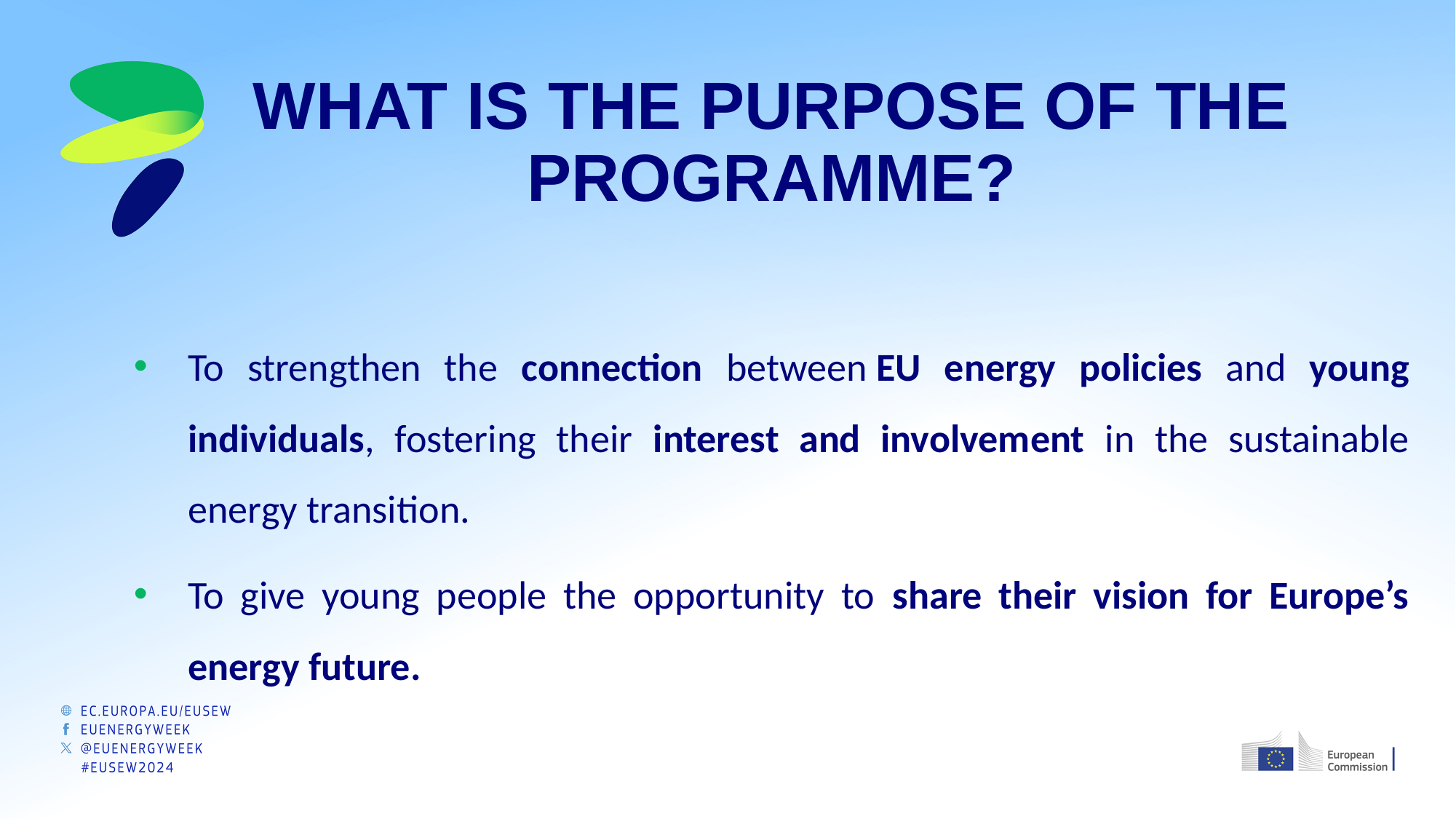

WHAT IS THE PURPOSE OF THE PROGRAMME?

To strengthen the connection between EU energy policies and young individuals, fostering their interest and involvement in the sustainable energy transition.
To give young people the opportunity to share their vision for Europe’s energy future.